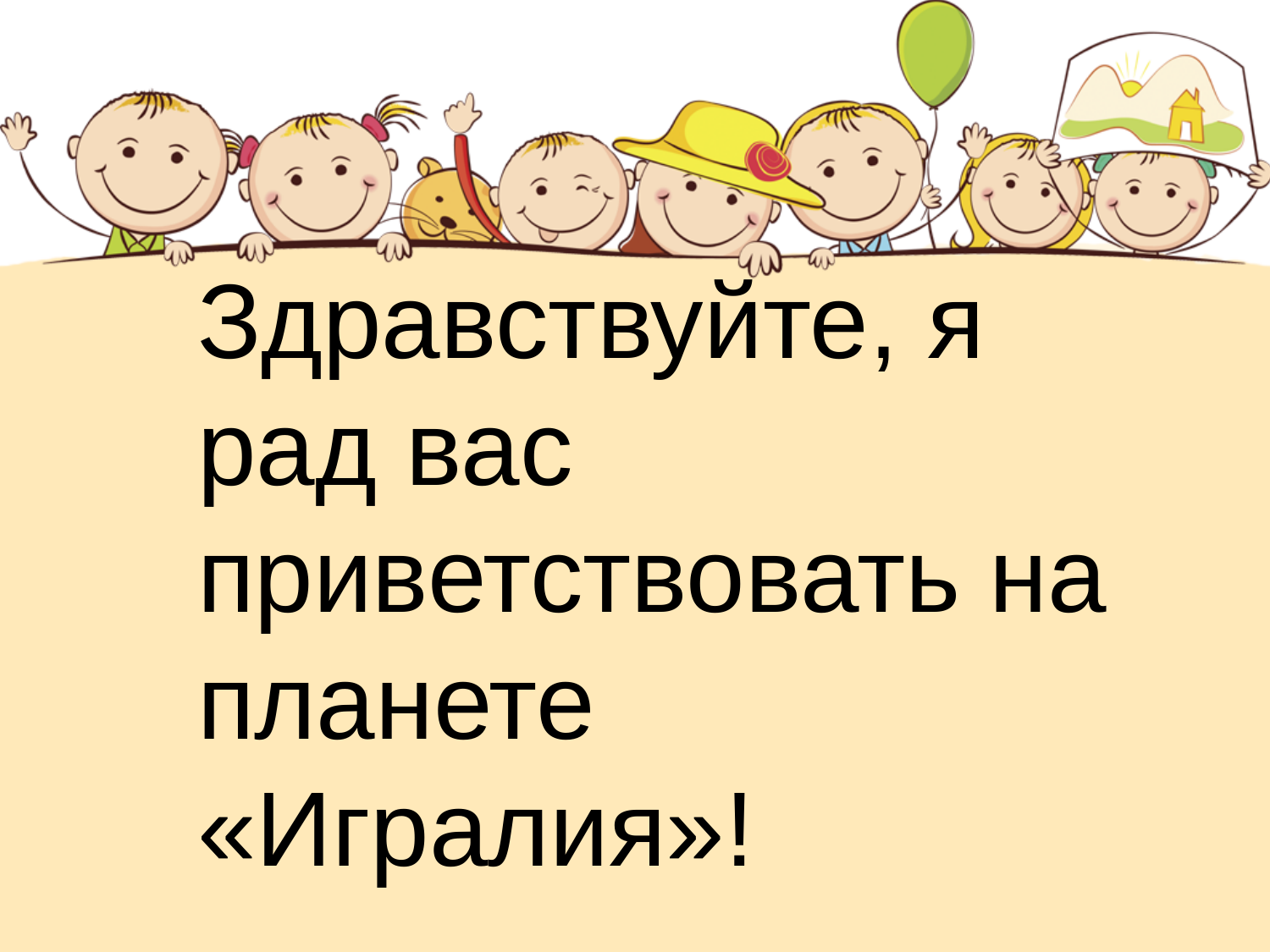

Здравствуйте, я рад вас приветствовать на планете «Игралия»!

#